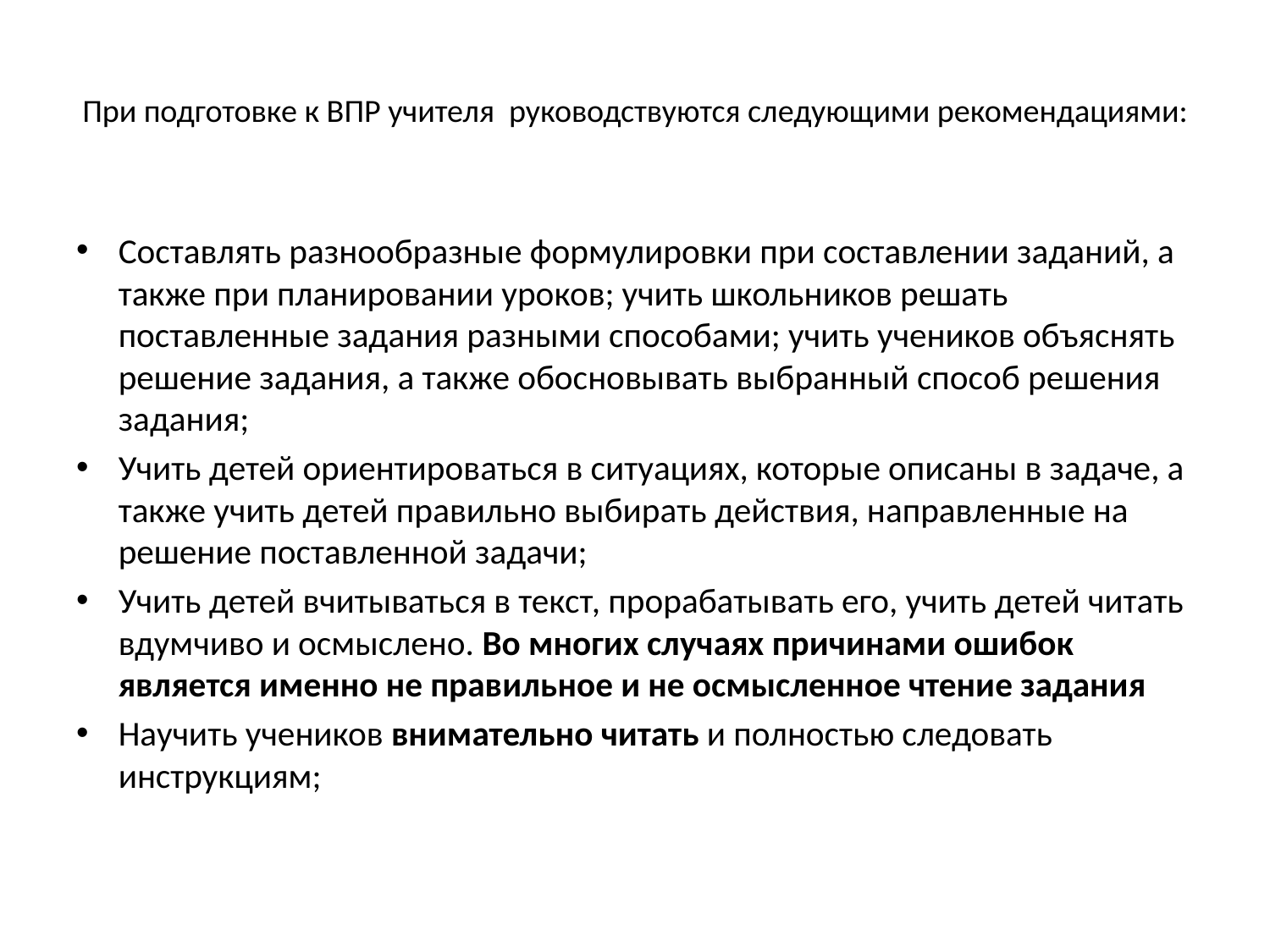

# При подготовке к ВПР учителя  руководствуются следующими рекомендациями:
Составлять разнообразные формулировки при составлении заданий, а также при планировании уроков; учить школьников решать поставленные задания разными способами; учить учеников объяснять решение задания, а также обосновывать выбранный способ решения задания;
Учить детей ориентироваться в ситуациях, которые описаны в задаче, а также учить детей правильно выбирать действия, направленные на решение поставленной задачи;
Учить детей вчитываться в текст, прорабатывать его, учить детей читать вдумчиво и осмыслено. Во многих случаях причинами ошибок является именно не правильное и не осмысленное чтение задания
Научить учеников внимательно читать и полностью следовать инструкциям;